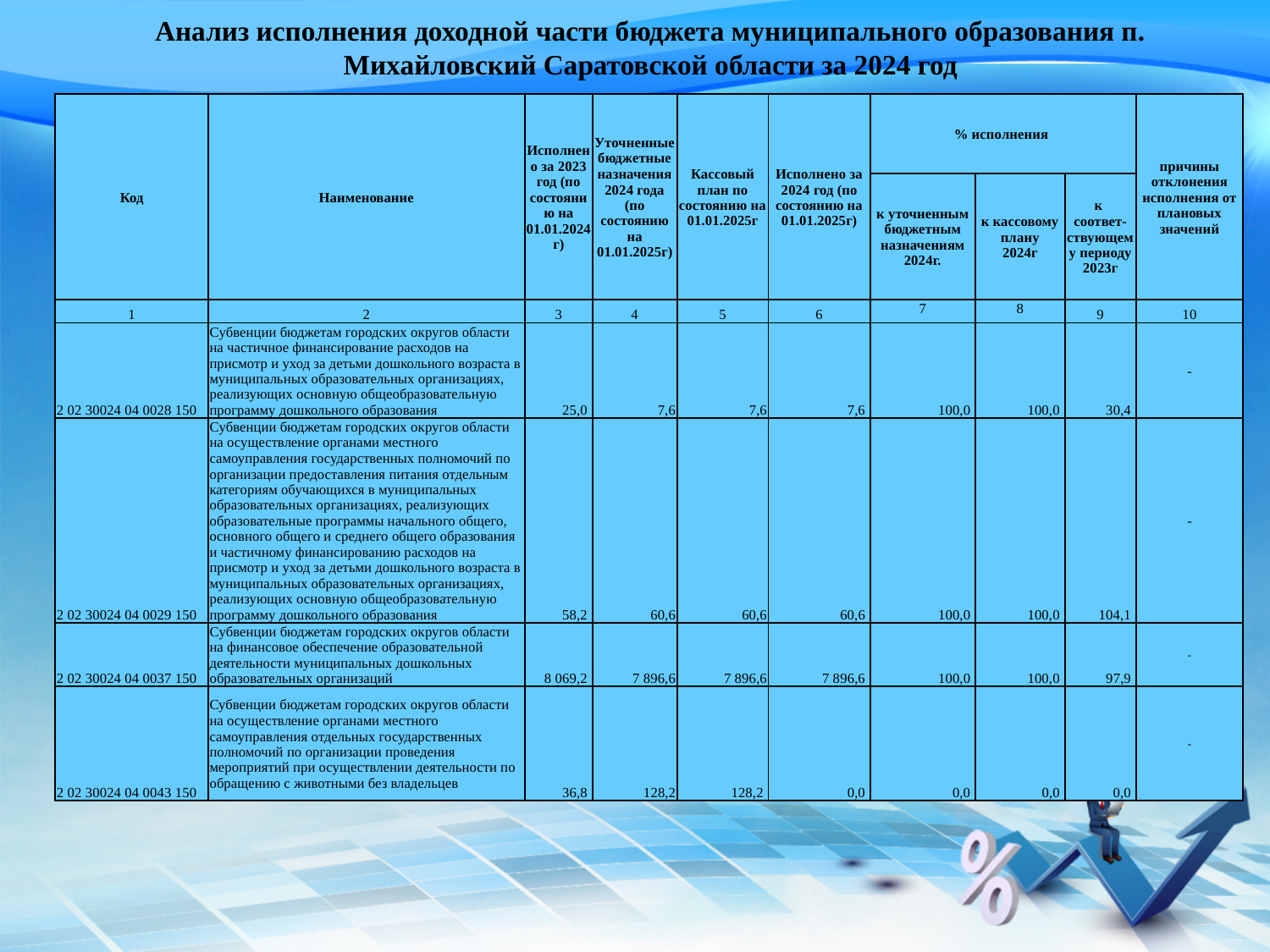

# Анализ исполнения доходной части бюджета муниципального образования п. Михайловский Саратовской области за 2024 год
| Код | Наименование | Исполнено за 2023 год (по состоянию на 01.01.2024г) | Уточненные бюджетные назначения 2024 года (по состоянию на 01.01.2025г) | Кассовый план по состоянию на 01.01.2025г | Исполнено за 2024 год (по состоянию на 01.01.2025г) | % исполнения |  |  | причины отклонения исполнения от плановых значений |
| --- | --- | --- | --- | --- | --- | --- | --- | --- | --- |
|  |  |  |  |  |  | к уточненным бюджетным назначениям 2024г. | к кассовому плану 2024г | к соответ-ствующему периоду 2023г |  |
| 1 | 2 | 3 | 4 | 5 | 6 | 7 | 8 | 9 | 10 |
| 2 02 30024 04 0028 150 | Cубвенции бюджетам городских округов области на частичное финансирование расходов на присмотр и уход за детьми дошкольного возраста в муниципальных образовательных организациях, реализующих основную общеобразовательную программу дошкольного образования | 25,0 | 7,6 | 7,6 | 7,6 | 100,0 | 100,0 | 30,4 | - |
| 2 02 30024 04 0029 150 | Cубвенции бюджетам городских округов области на осуществление органами местного самоуправления государственных полномочий по организации предоставления питания отдельным категориям обучающихся в муниципальных образовательных организациях, реализующих образовательные программы начального общего, основного общего и среднего общего образования и частичному финансированию расходов на присмотр и уход за детьми дошкольного возраста в муниципальных образовательных организациях, реализующих основную общеобразовательную программу дошкольного образования | 58,2 | 60,6 | 60,6 | 60,6 | 100,0 | 100,0 | 104,1 | - |
| 2 02 30024 04 0037 150 | Cубвенции бюджетам городских округов области на финансовое обеспечение образовательной деятельности муниципальных дошкольных образовательных организаций | 8 069,2 | 7 896,6 | 7 896,6 | 7 896,6 | 100,0 | 100,0 | 97,9 | - |
| 2 02 30024 04 0043 150 | Субвенции бюджетам городских округов области на осуществление органами местного самоуправления отдельных государственных полномочий по организации проведения мероприятий при осуществлении деятельности по обращению с животными без владельцев | 36,8 | 128,2 | 128,2 | 0,0 | 0,0 | 0,0 | 0,0 | - |